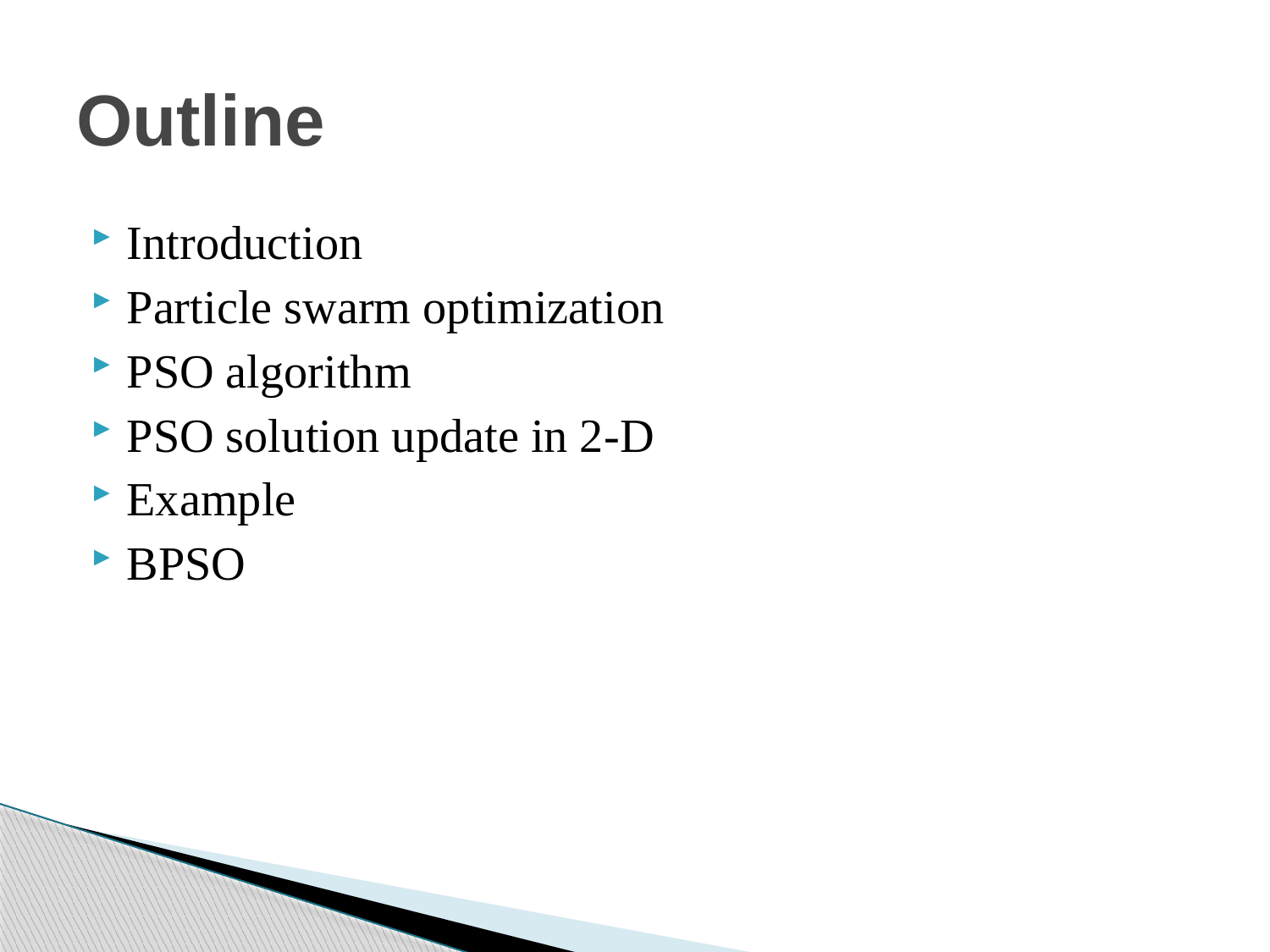

# Outline
Introduction
Particle swarm optimization
PSO algorithm
PSO solution update in 2-D
Example
BPSO